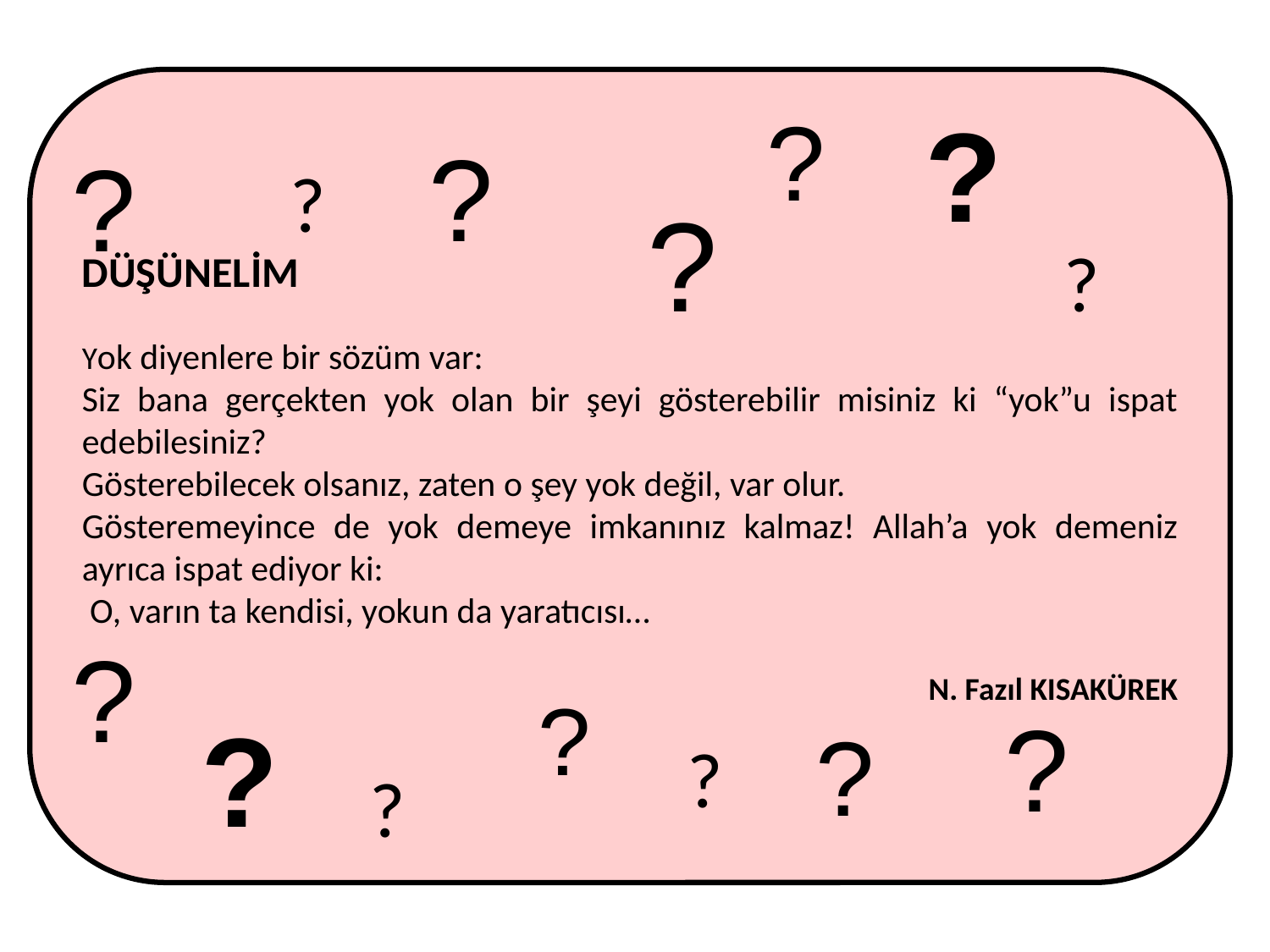

DÜŞÜNELİM

Yok diyenlere bir sözüm var:
Siz bana gerçekten yok olan bir şeyi gösterebilir misiniz ki “yok”u ispat edebilesiniz?
Gösterebilecek olsanız, zaten o şey yok değil, var olur.
Gösteremeyince de yok demeye imkanınız kalmaz! Allah’a yok demeniz ayrıca ispat ediyor ki:
 O, varın ta kendisi, yokun da yaratıcısı…

N. Fazıl KISAKÜREK
?
?
?
?
?
?
?
?
?
?
?
?
?
?